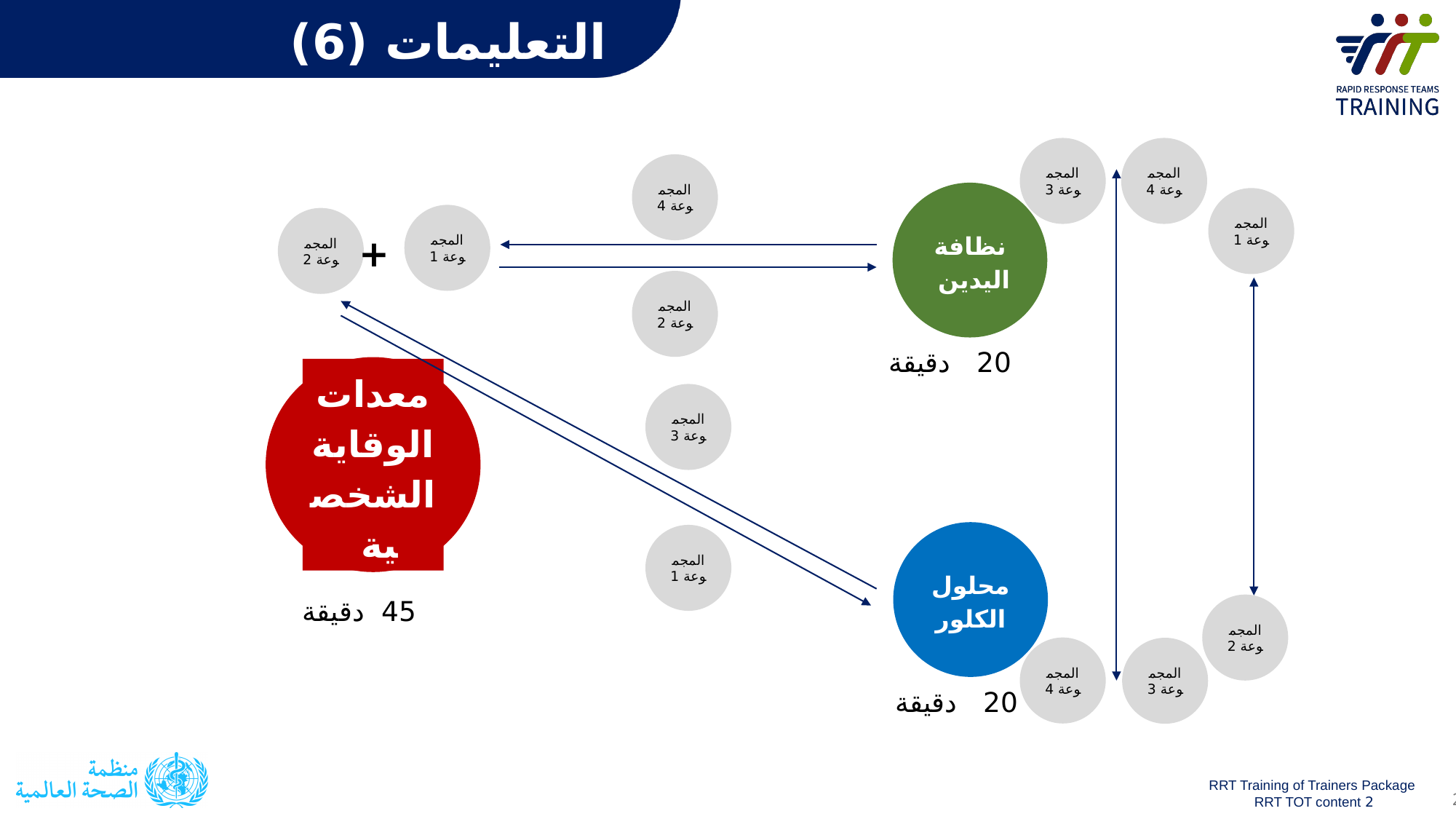

التعليمات (6)

المجموعة 3

المجموعة 4

المجموعة 4

نظافة اليدين

المجموعة 1

المجموعة 1

المجموعة 2
+

المجموعة 2

20   دقيقة

معدات الوقاية الشخصية

المجموعة 3

محلول الكلور

المجموعة 1
45  دقيقة

المجموعة 2

المجموعة 4

المجموعة 3
20   دقيقة